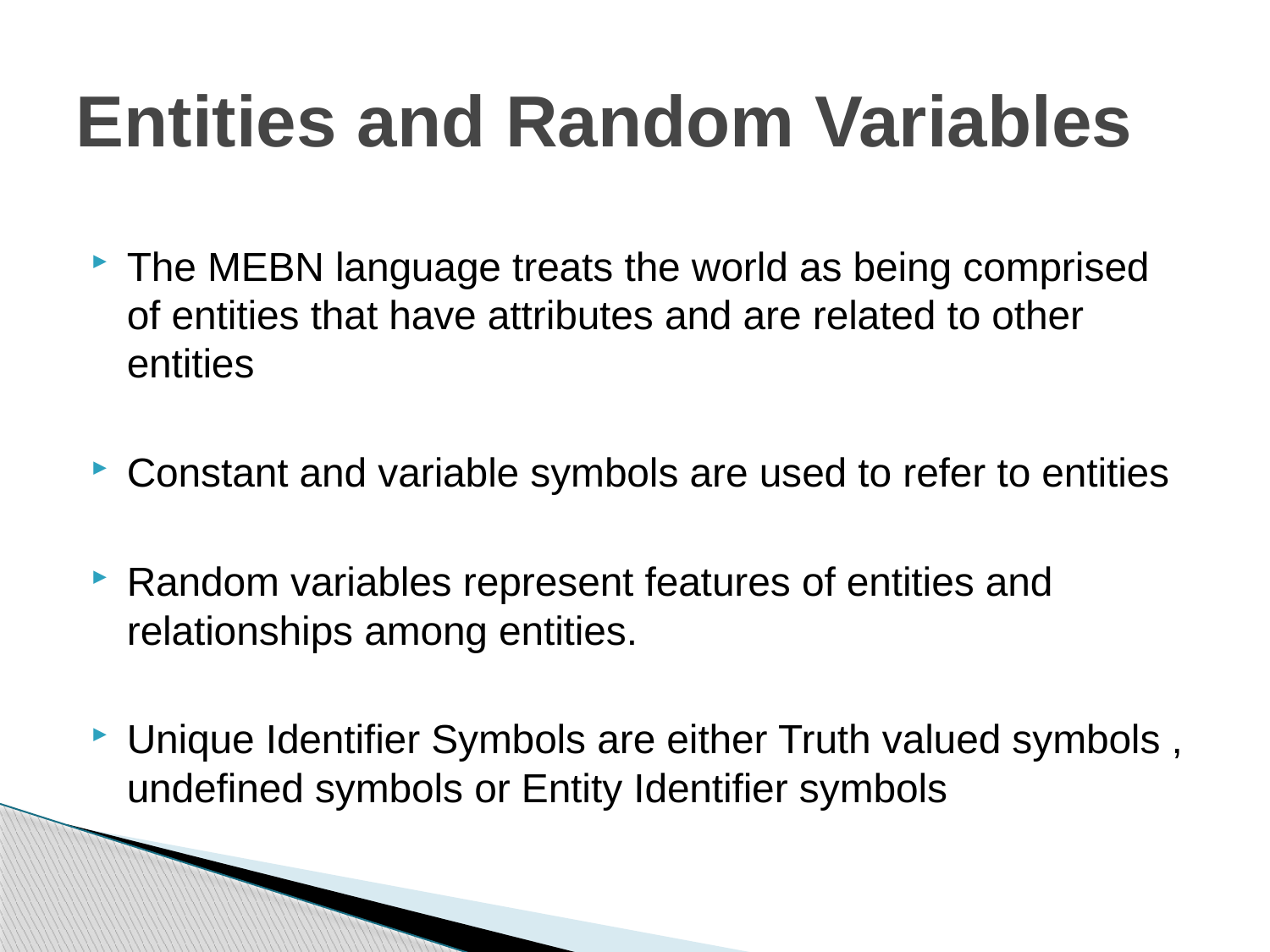

# Entities and Random Variables

The MEBN language treats the world as being comprised of entities that have attributes and are related to other entities

Constant and variable symbols are used to refer to entities

Random variables represent features of entities and relationships among entities.

Unique Identifier Symbols are either Truth valued symbols , undefined symbols or Entity Identifier symbols